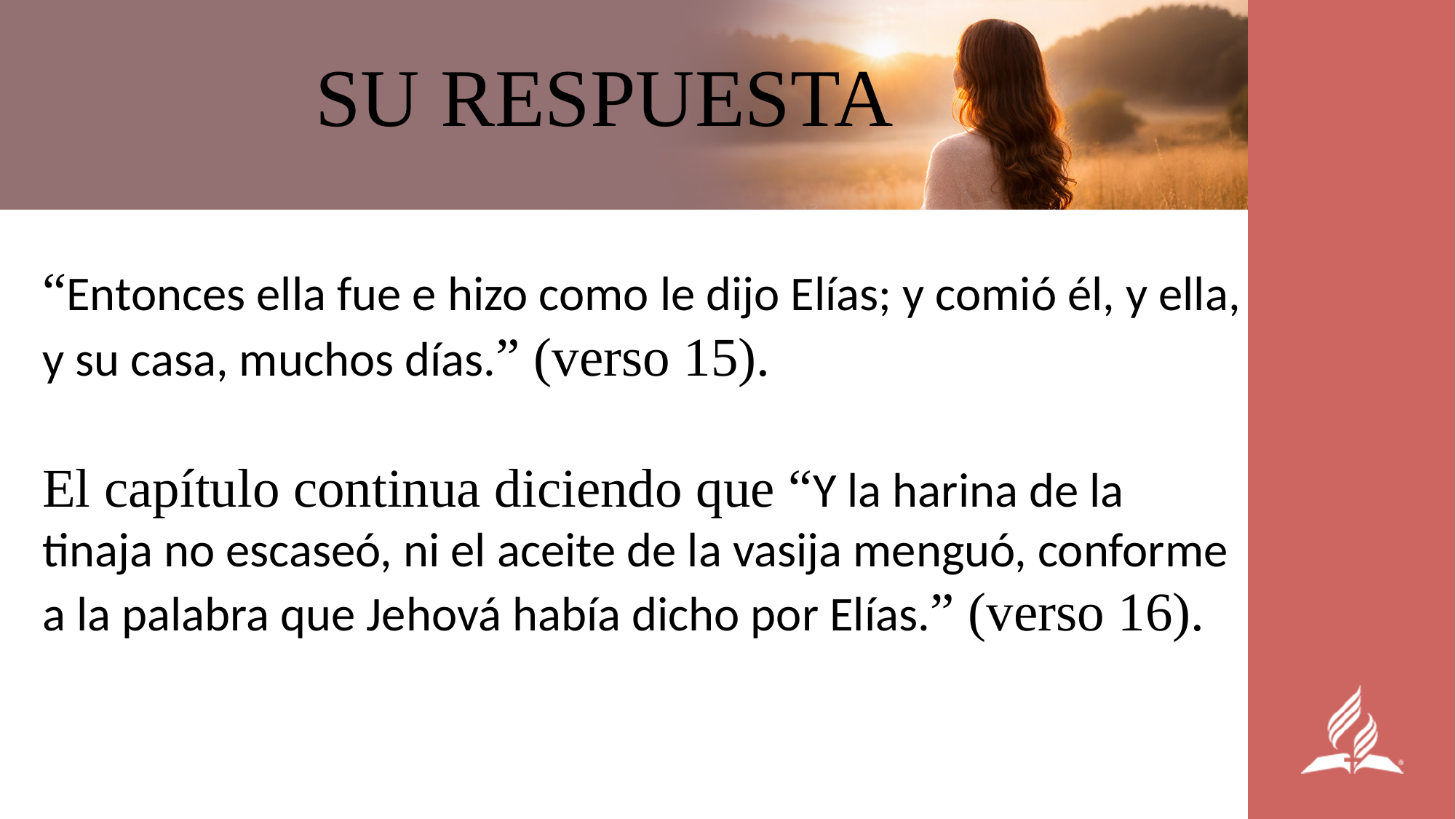

SU RESPUESTA

“Entonces ella fue e hizo como le dijo Elías; y comió él, y ella, y su casa, muchos días.” (verso 15).

El capítulo continua diciendo que “Y la harina de la tinaja no escaseó, ni el aceite de la vasija menguó, conforme a la palabra que Jehová había dicho por Elías.” (verso 16).